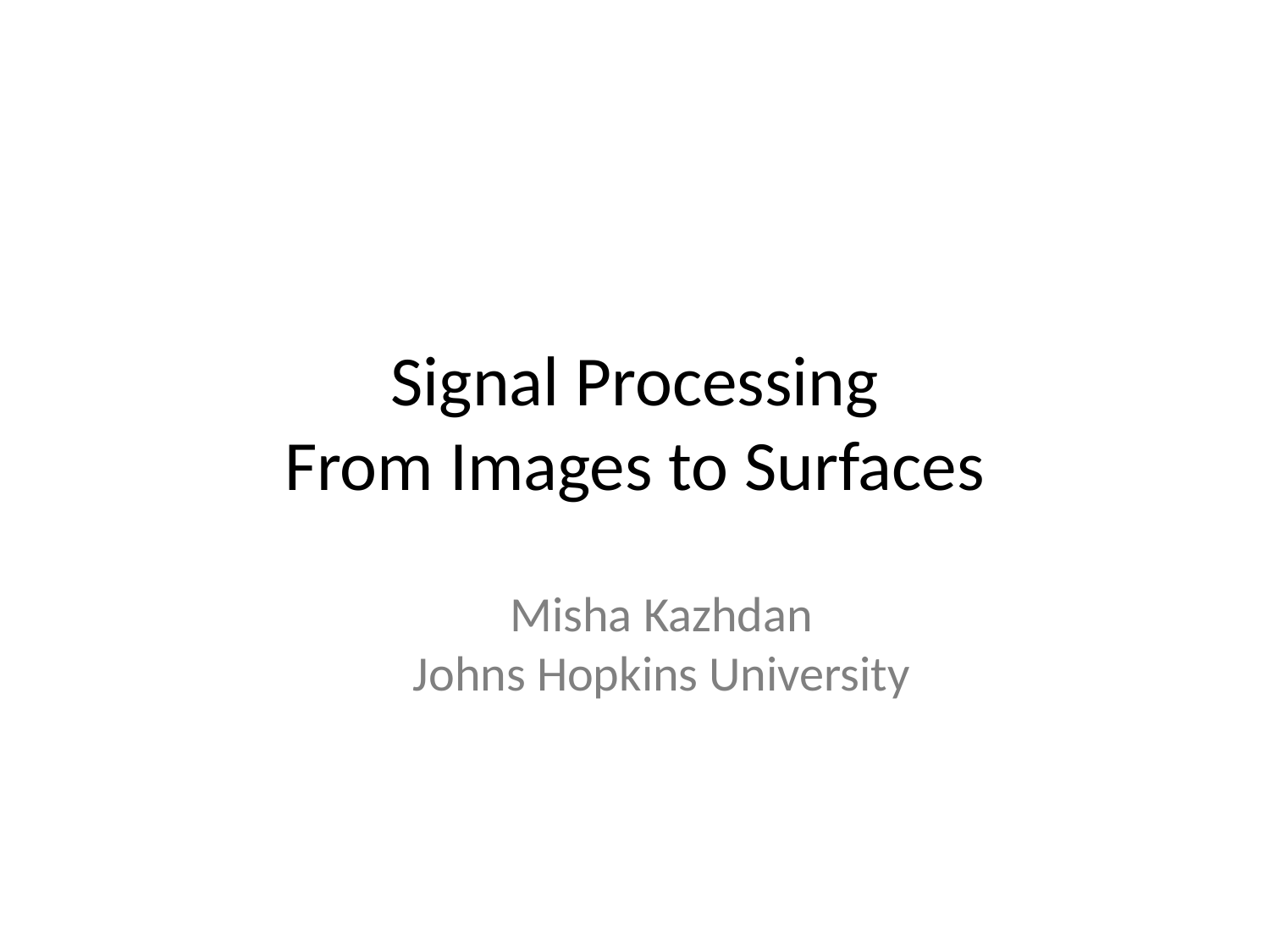

# Signal Processing From Images to Surfaces
Misha Kazhdan
Johns Hopkins University